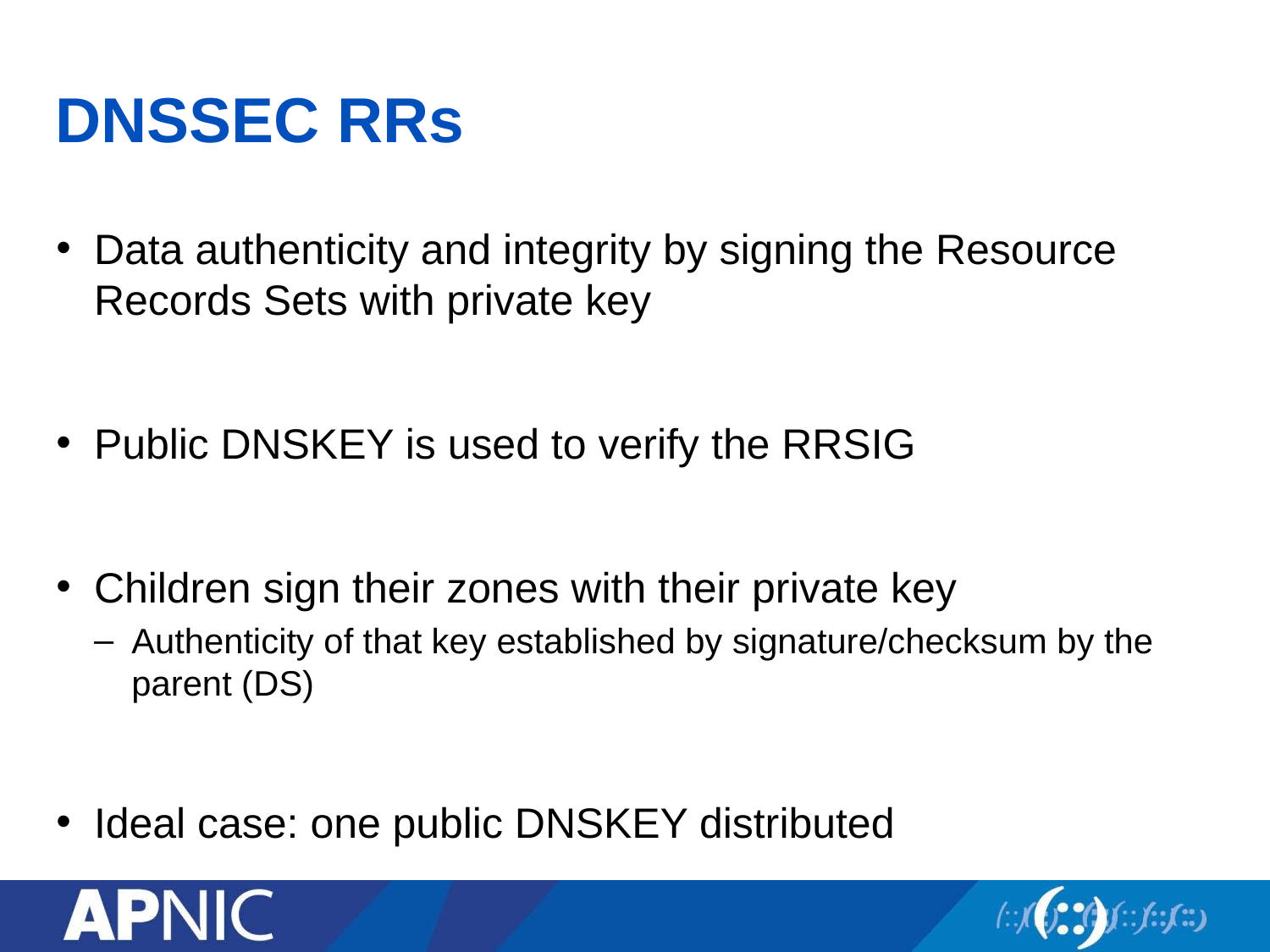

# DNSSEC RRs
Data authenticity and integrity by signing the Resource Records Sets with private key

Public DNSKEY is used to verify the RRSIG

Children sign their zones with their private key
Authenticity of that key established by signature/checksum by the parent (DS)

Ideal case: one public DNSKEY distributed